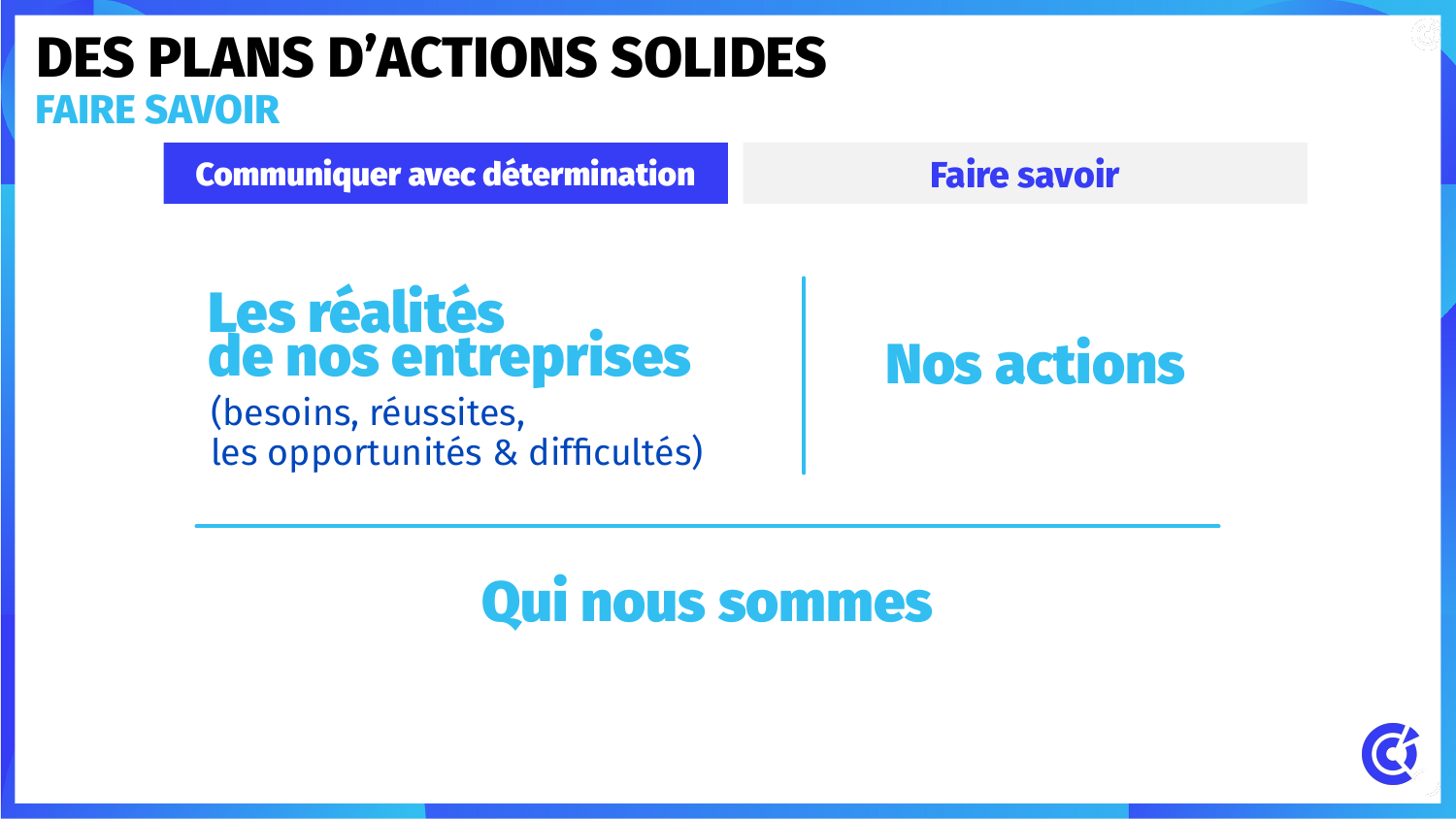

FAIRE … 1er Km
Inspirer & inciter
# DES planS d’actionS solideS
Faire SAVOIR
Communiquer avec détermination
Faire savoir
Les réalités
de nos entreprises
Nos actions
(besoins, réussites,
les opportunités & difficultés)
Qui nous sommes